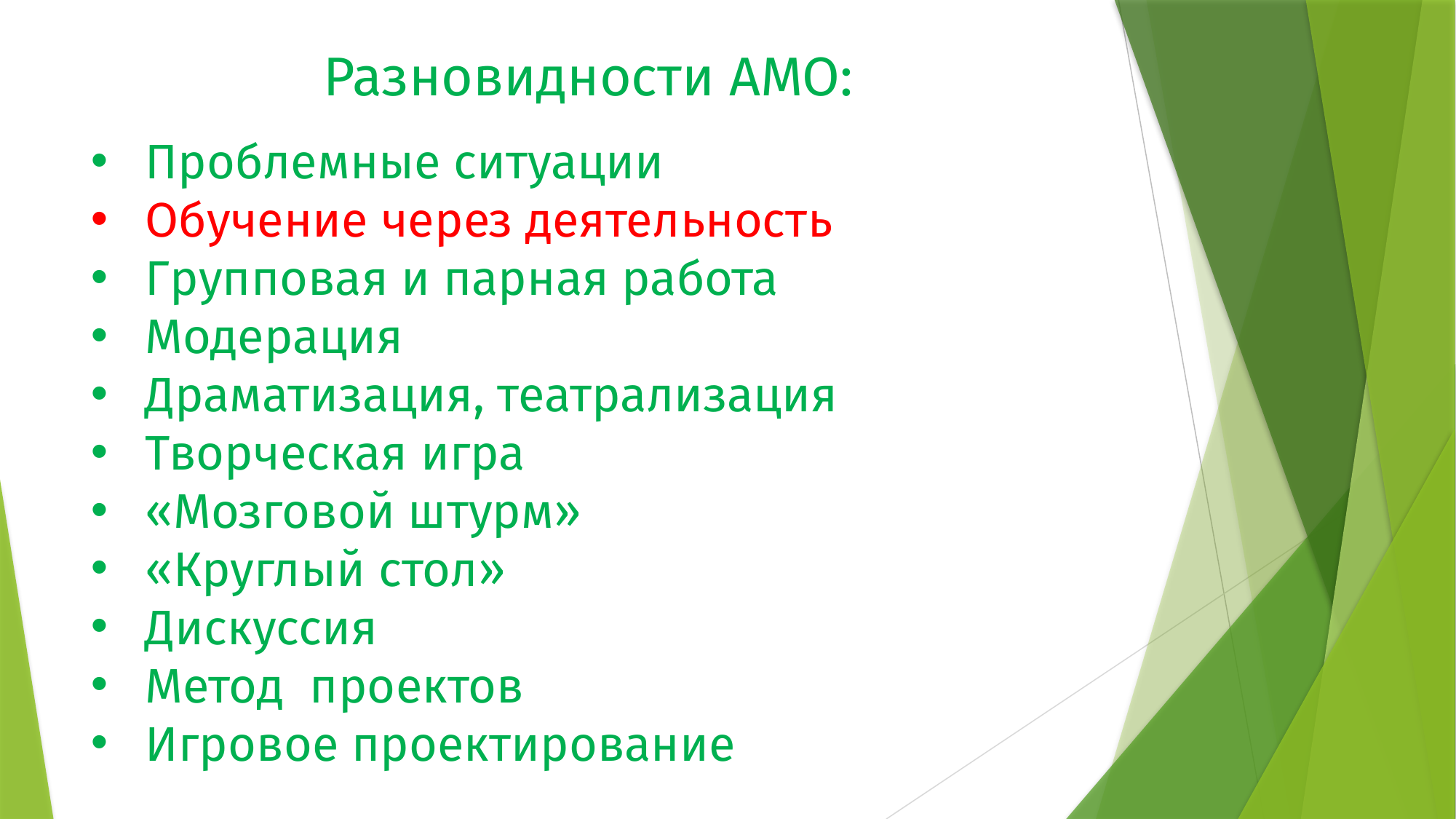

Разновидности АМО:
Проблемные ситуации
Обучение через деятельность
Групповая и парная работа
Модерация
Драматизация, театрализация
Творческая игра
«Мозговой штурм»
«Круглый стол»
Дискуссия
Метод  проектов
Игровое проектирование